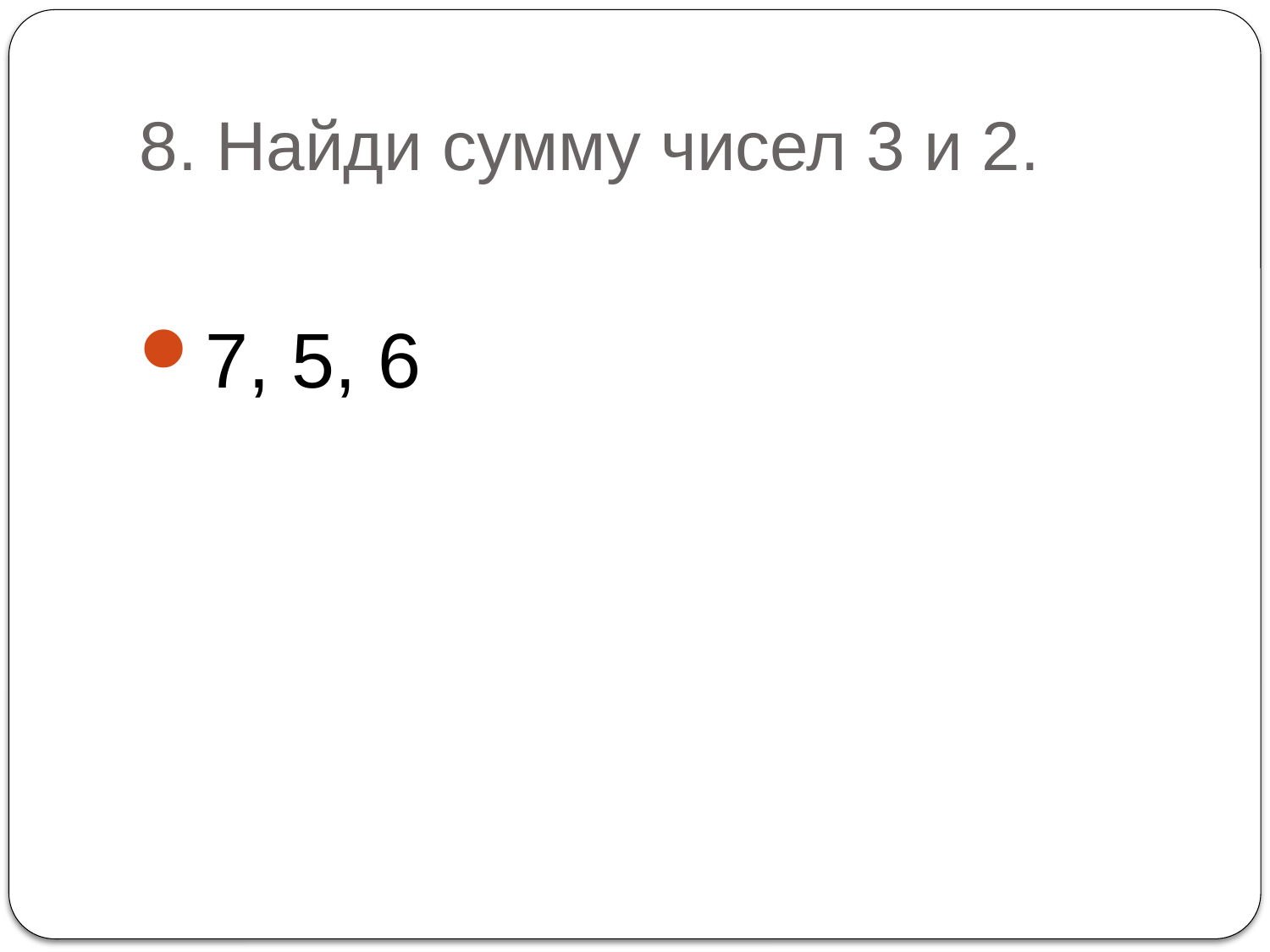

# 8. Найди сумму чисел 3 и 2.

7, 5, 6